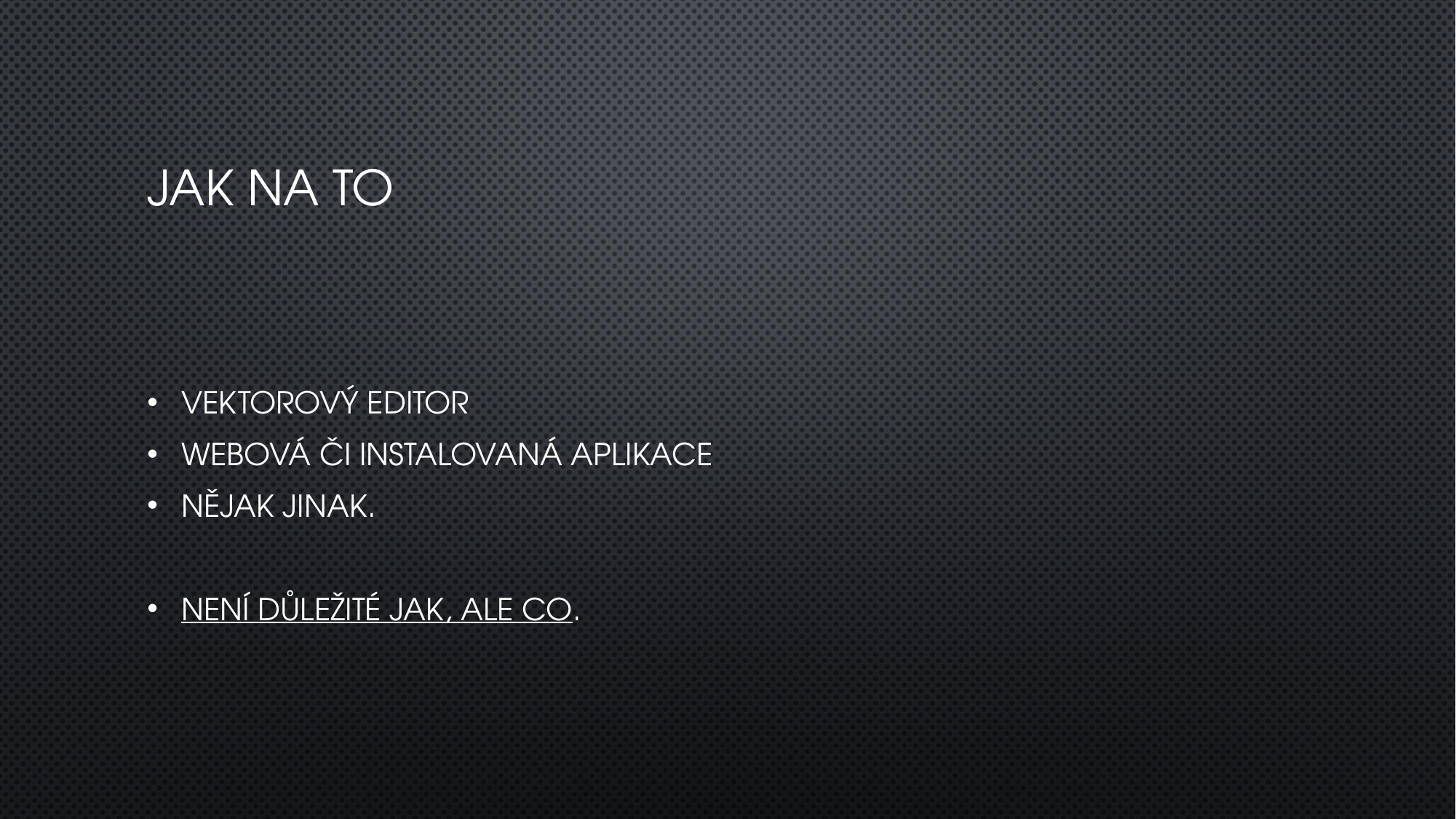

# Jak na to
Vektorový editor
Webová či instalovaná aplikace
Nějak jinak.

Není důležité jak, ale co.